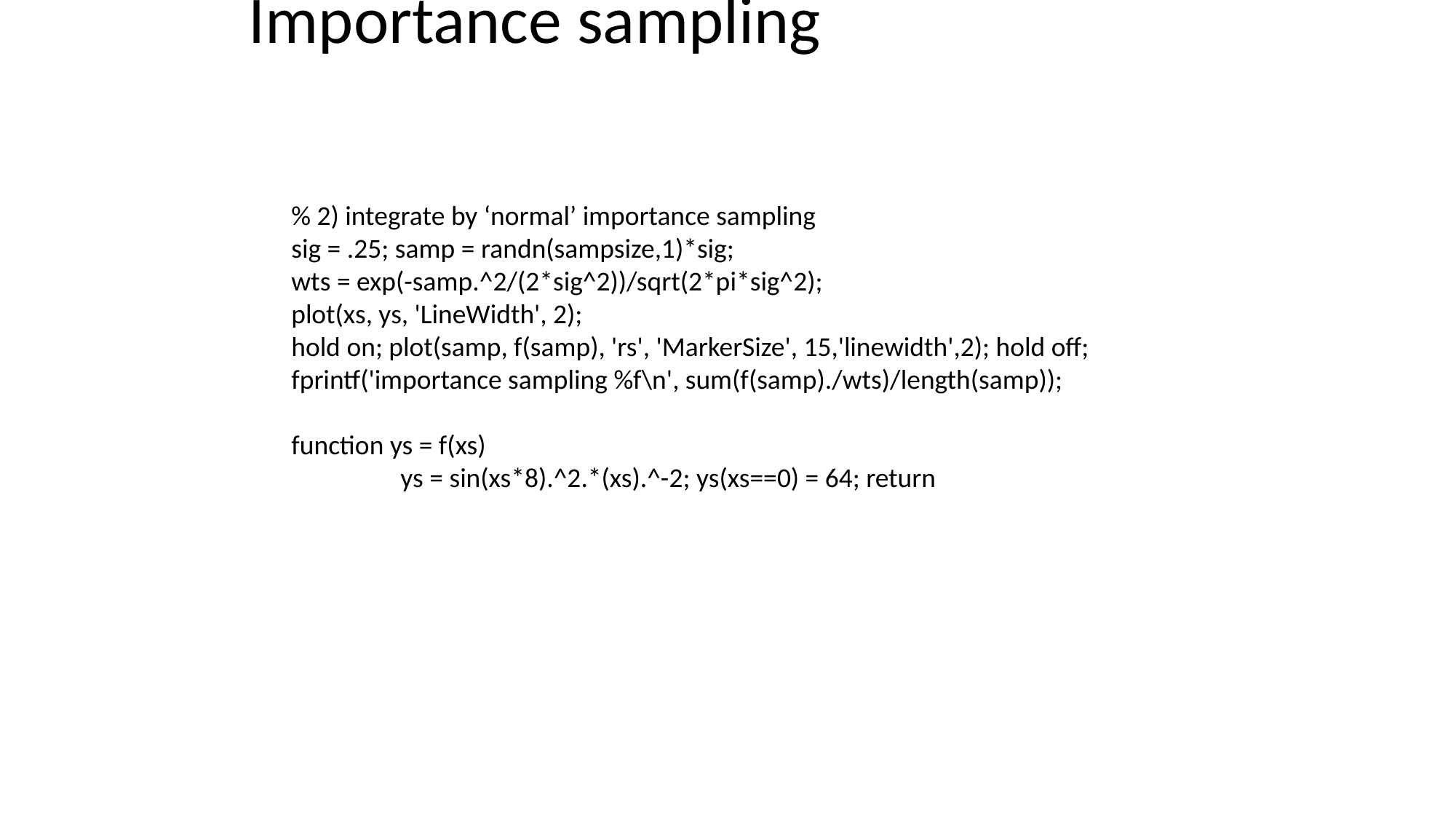

# Importance sampling

% 2) integrate by ‘normal’ importance sampling
sig = .25; samp = randn(sampsize,1)*sig;
wts = exp(-samp.^2/(2*sig^2))/sqrt(2*pi*sig^2);
plot(xs, ys, 'LineWidth', 2);
hold on; plot(samp, f(samp), 'rs', 'MarkerSize', 15,'linewidth',2); hold off;
fprintf('importance sampling %f\n', sum(f(samp)./wts)/length(samp));

function ys = f(xs)
	ys = sin(xs*8).^2.*(xs).^-2; ys(xs==0) = 64; return